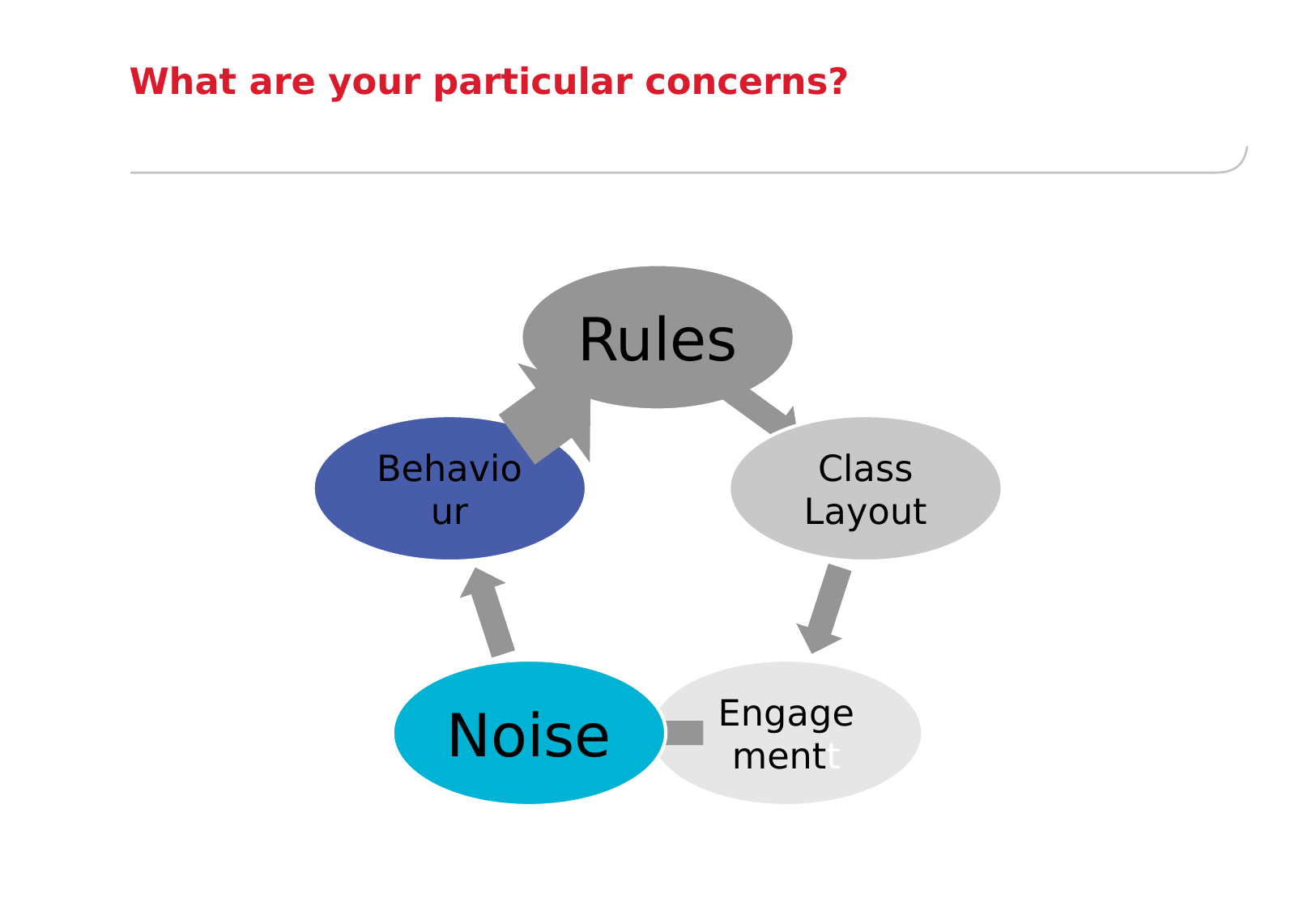

# What are your particular concerns?
Rules
Class Layout
Engagementt
Behaviour
Noise